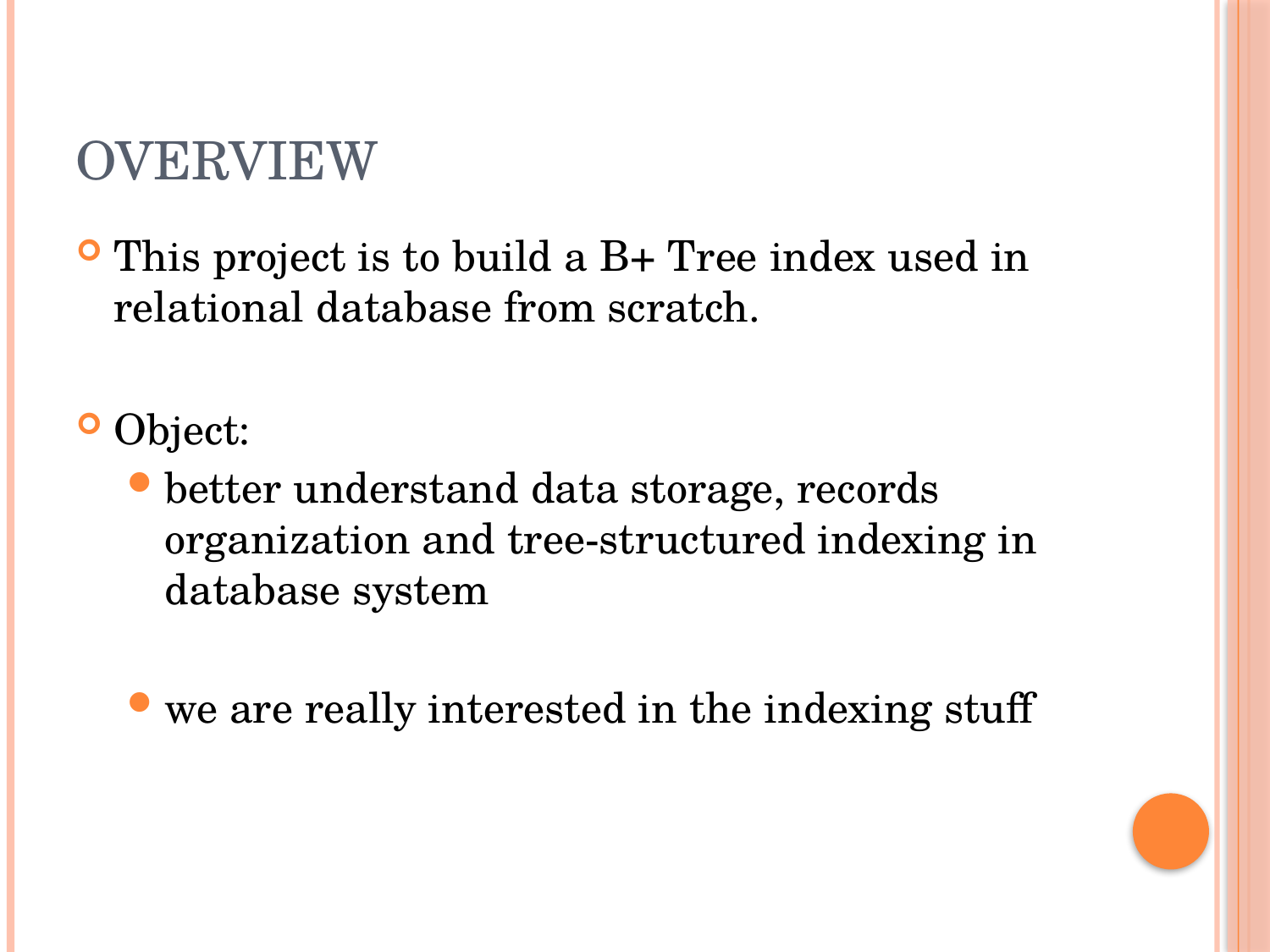

# Overview
This project is to build a B+ Tree index used in relational database from scratch.

Object:
better understand data storage, records organization and tree-structured indexing in database system

we are really interested in the indexing stuff